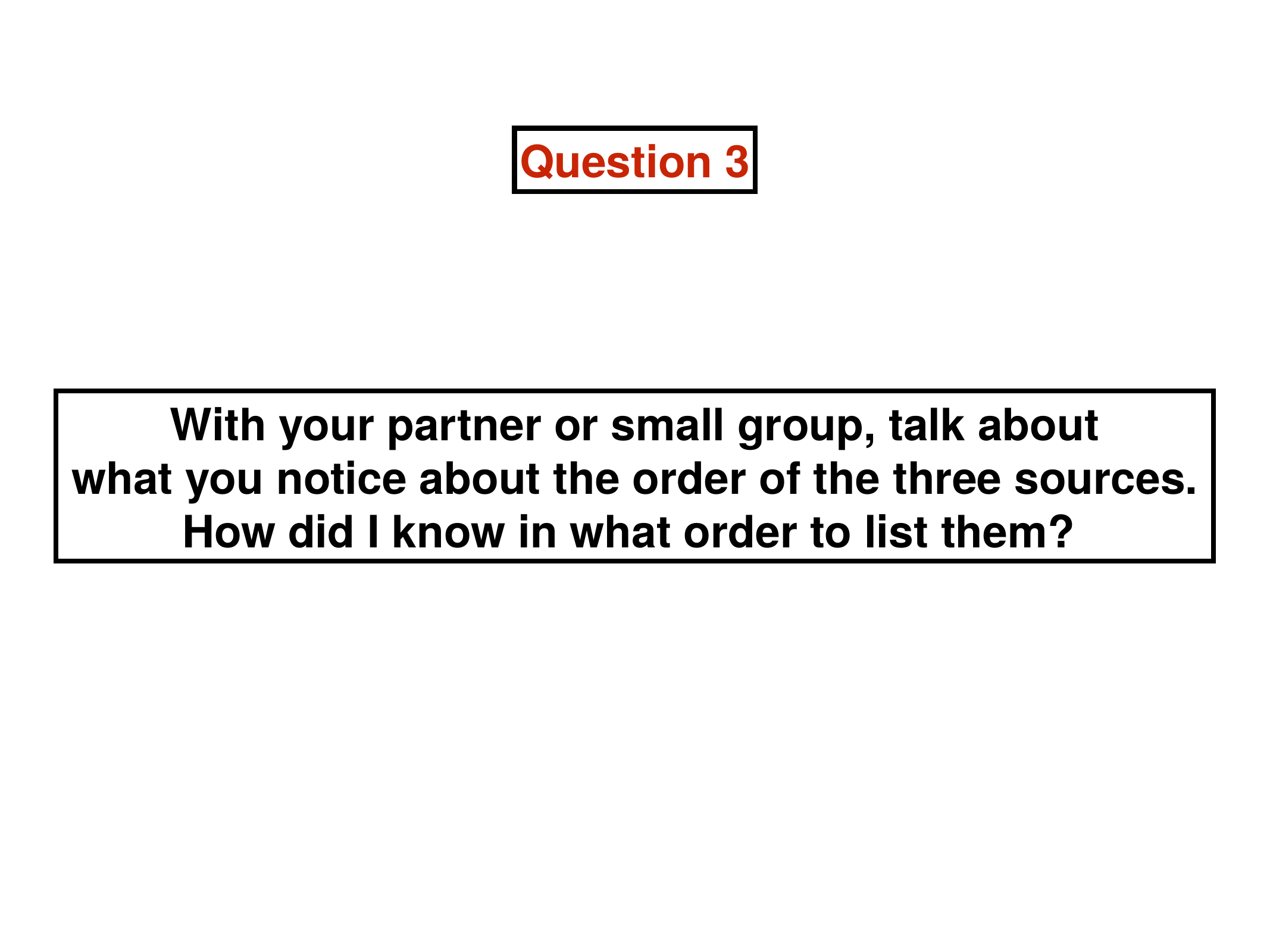

Question 3
With your partner or small group, talk about
what you notice about the order of the three sources. How did I know in what order to list them?